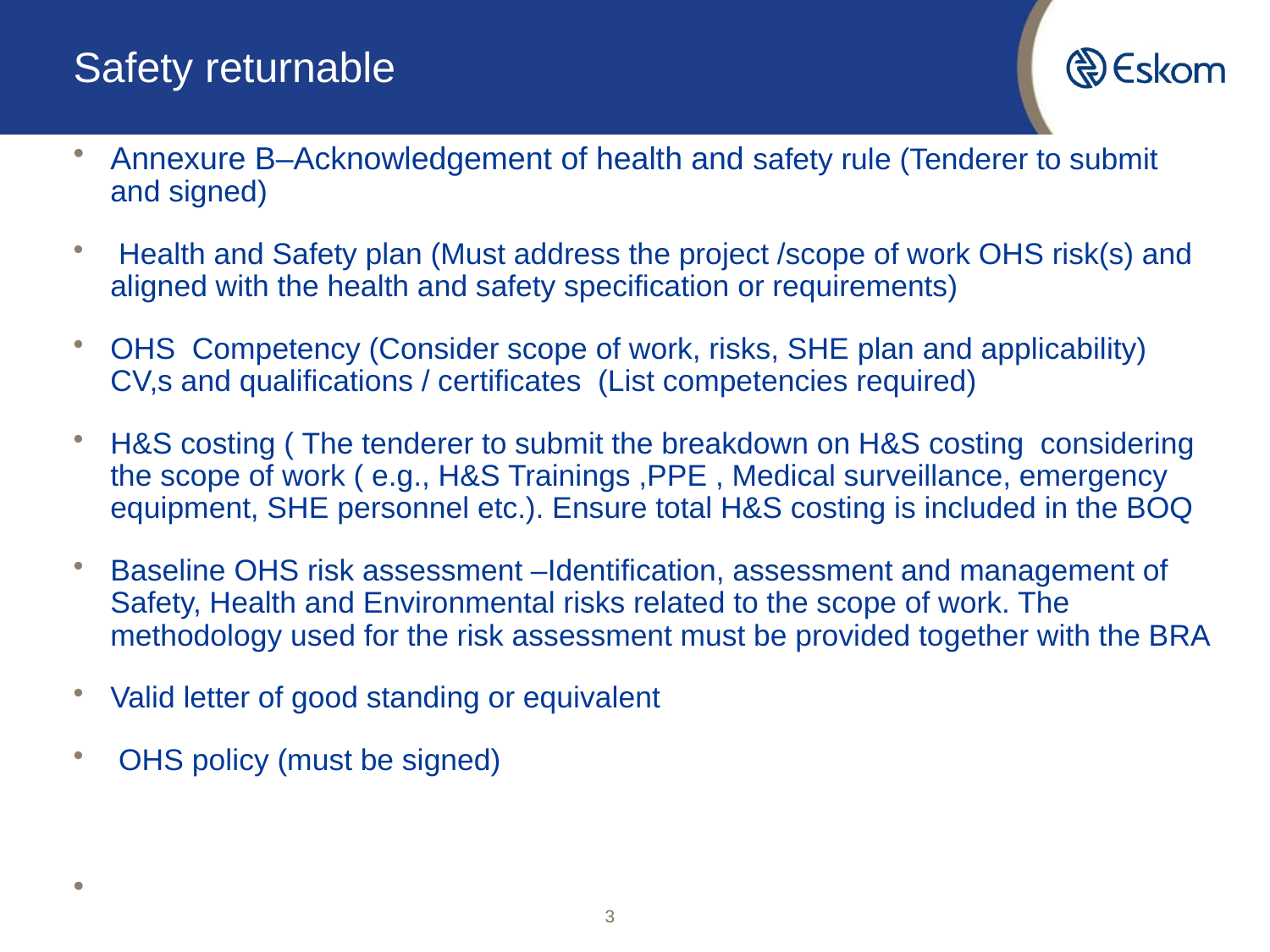

# Safety returnable
Annexure B–Acknowledgement of health and safety rule (Tenderer to submit and signed)
 Health and Safety plan (Must address the project /scope of work OHS risk(s) and aligned with the health and safety specification or requirements)
OHS  Competency (Consider scope of work, risks, SHE plan and applicability) CV,s and qualifications / certificates  (List competencies required)
H&S costing ( The tenderer to submit the breakdown on H&S costing  considering the scope of work ( e.g., H&S Trainings ,PPE , Medical surveillance, emergency equipment, SHE personnel etc.). Ensure total H&S costing is included in the BOQ
Baseline OHS risk assessment –Identification, assessment and management of Safety, Health and Environmental risks related to the scope of work. The methodology used for the risk assessment must be provided together with the BRA
Valid letter of good standing or equivalent
 OHS policy (must be signed)

3